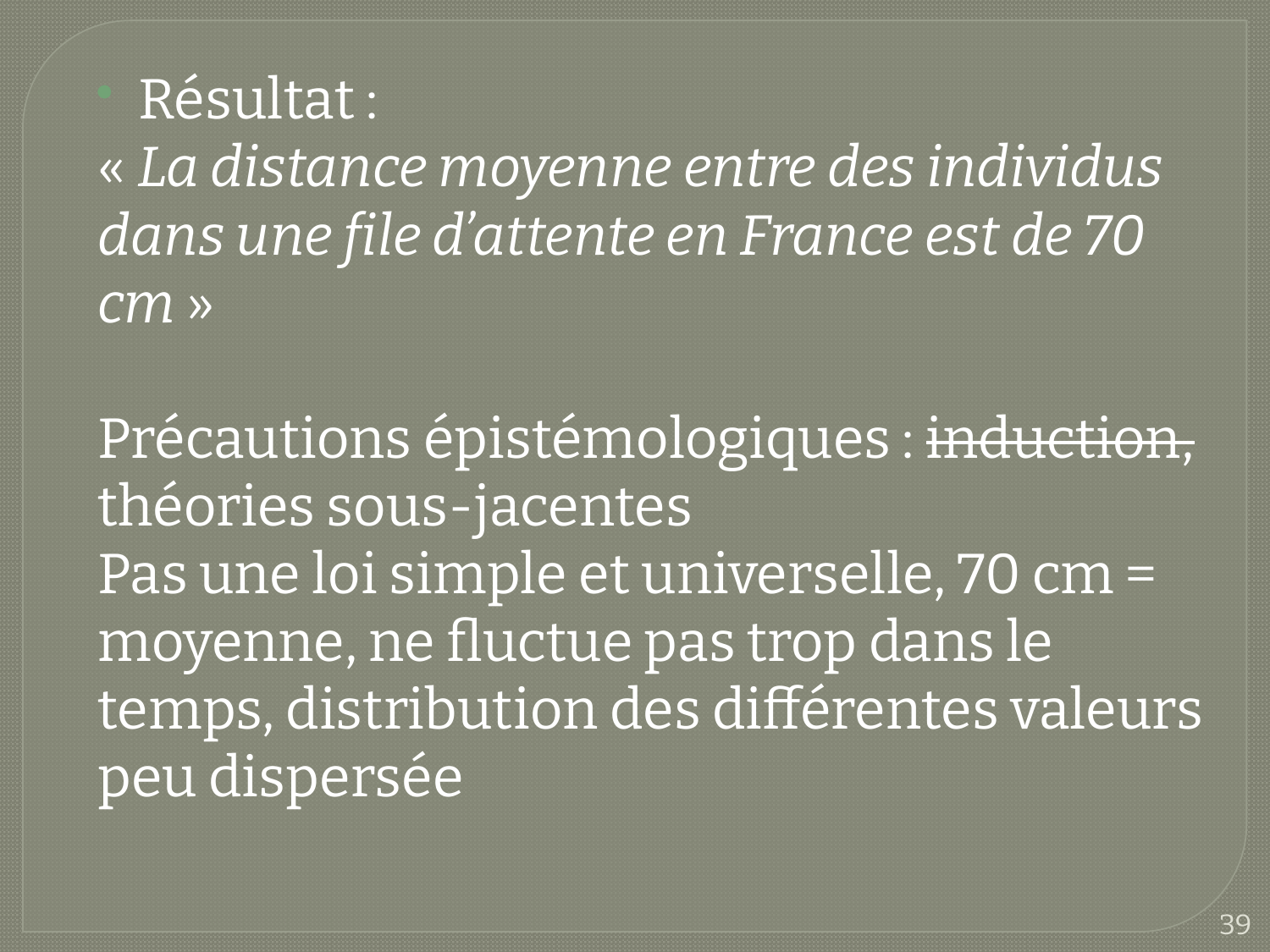

Résultat :
« La distance moyenne entre des individus  dans une file d’attente en France est de 70 cm »

Précautions épistémologiques : induction, théories sous-jacentes
Pas une loi simple et universelle, 70 cm = moyenne, ne fluctue pas trop dans le temps, distribution des différentes valeurs peu dispersée
39